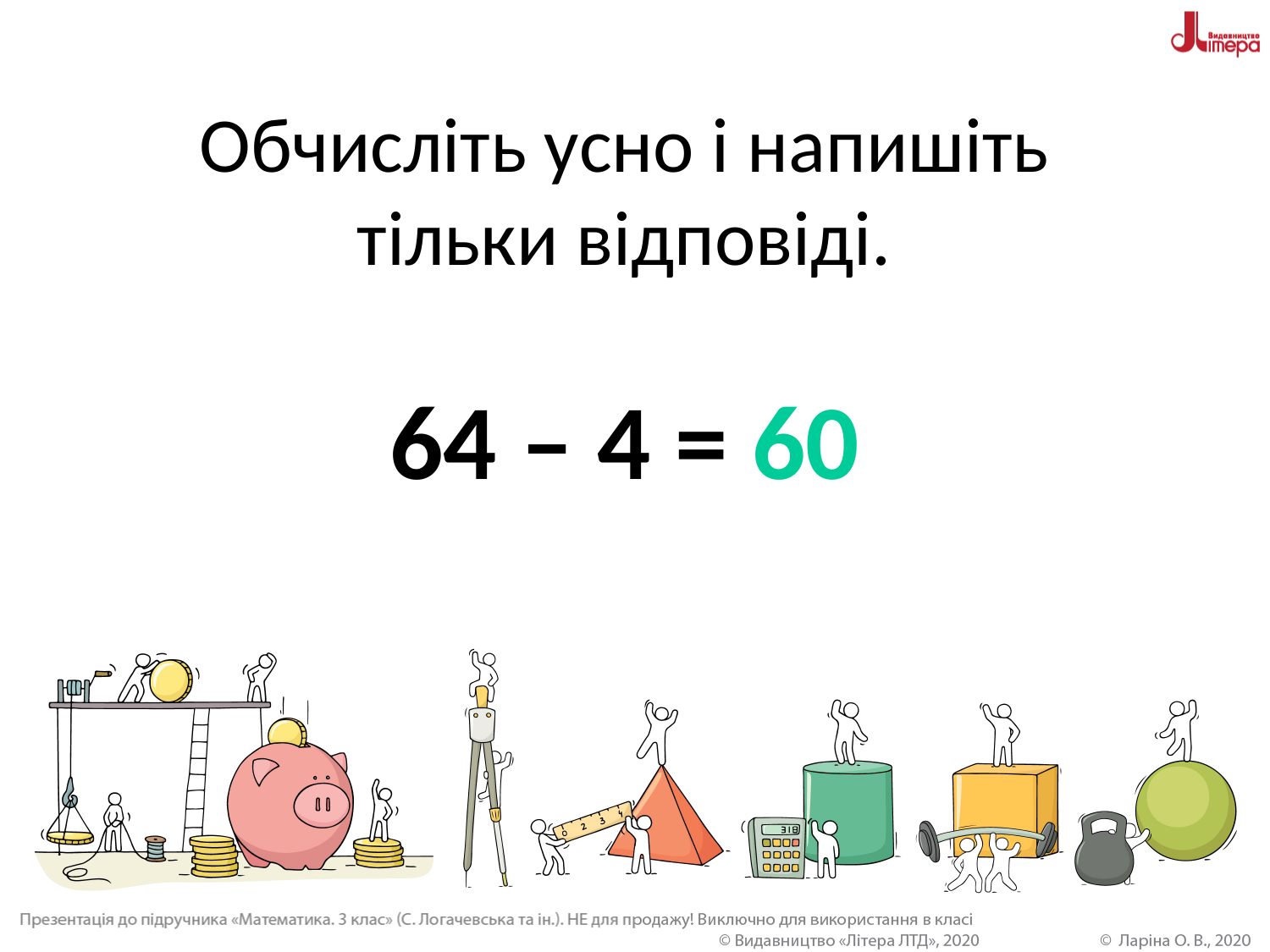

# Обчисліть усно і напишіть тільки відповіді. 64 – 4 = 60